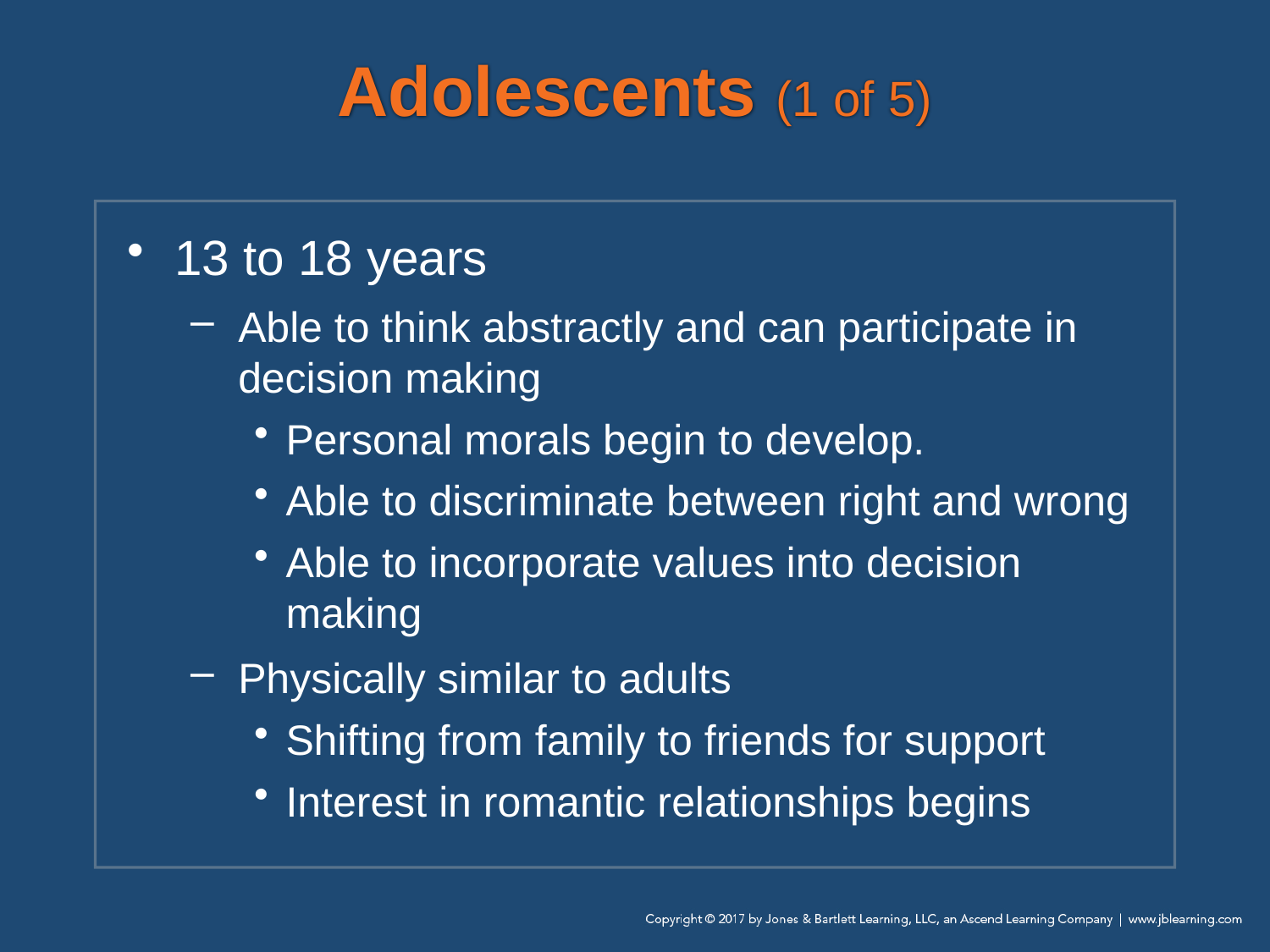

# Adolescents (1 of 5)
13 to 18 years
Able to think abstractly and can participate in decision making
Personal morals begin to develop.
Able to discriminate between right and wrong
Able to incorporate values into decision making
Physically similar to adults
Shifting from family to friends for support
Interest in romantic relationships begins